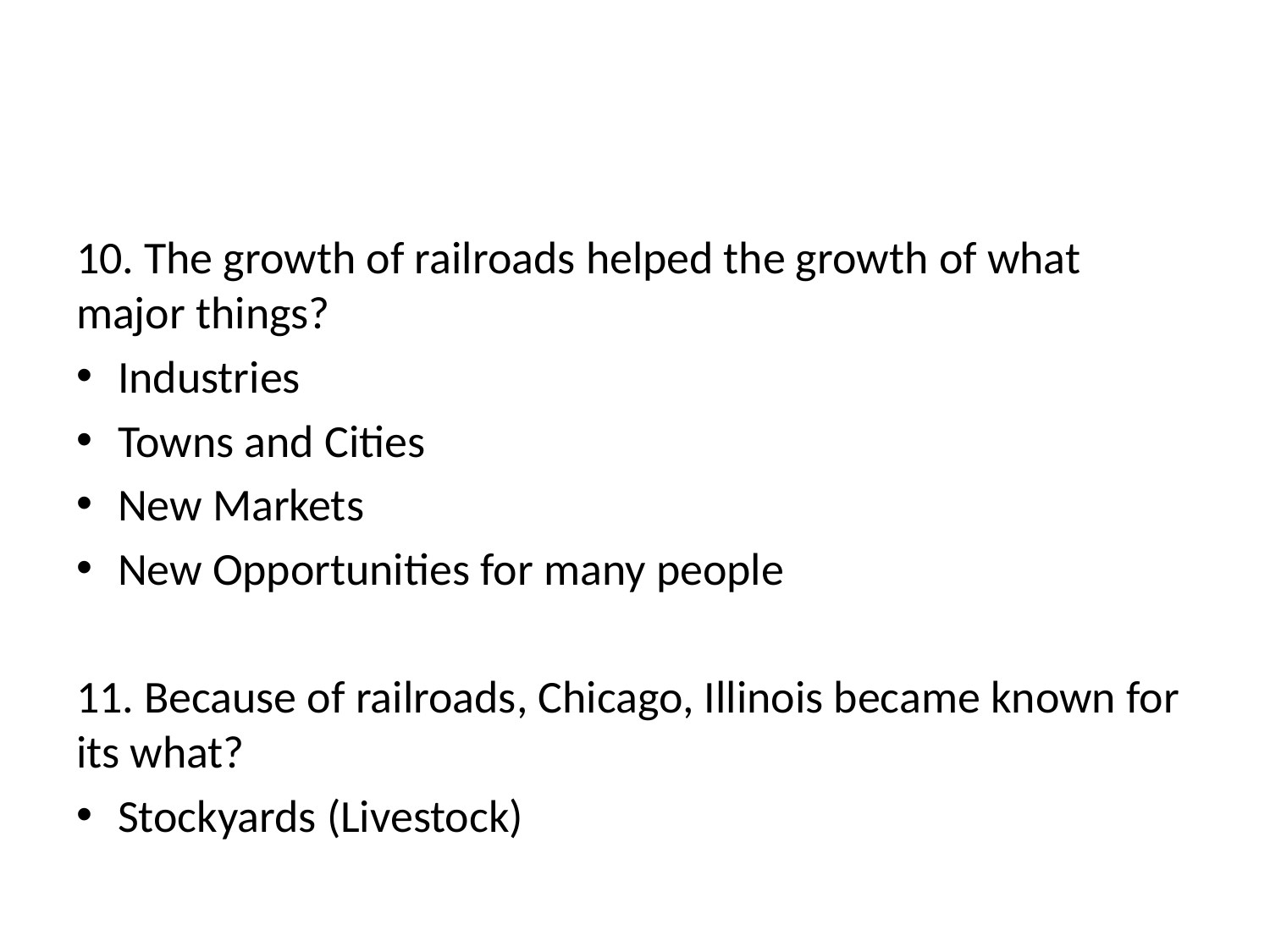

#
10. The growth of railroads helped the growth of what major things?
Industries
Towns and Cities
New Markets
New Opportunities for many people

11. Because of railroads, Chicago, Illinois became known for its what?
Stockyards (Livestock)